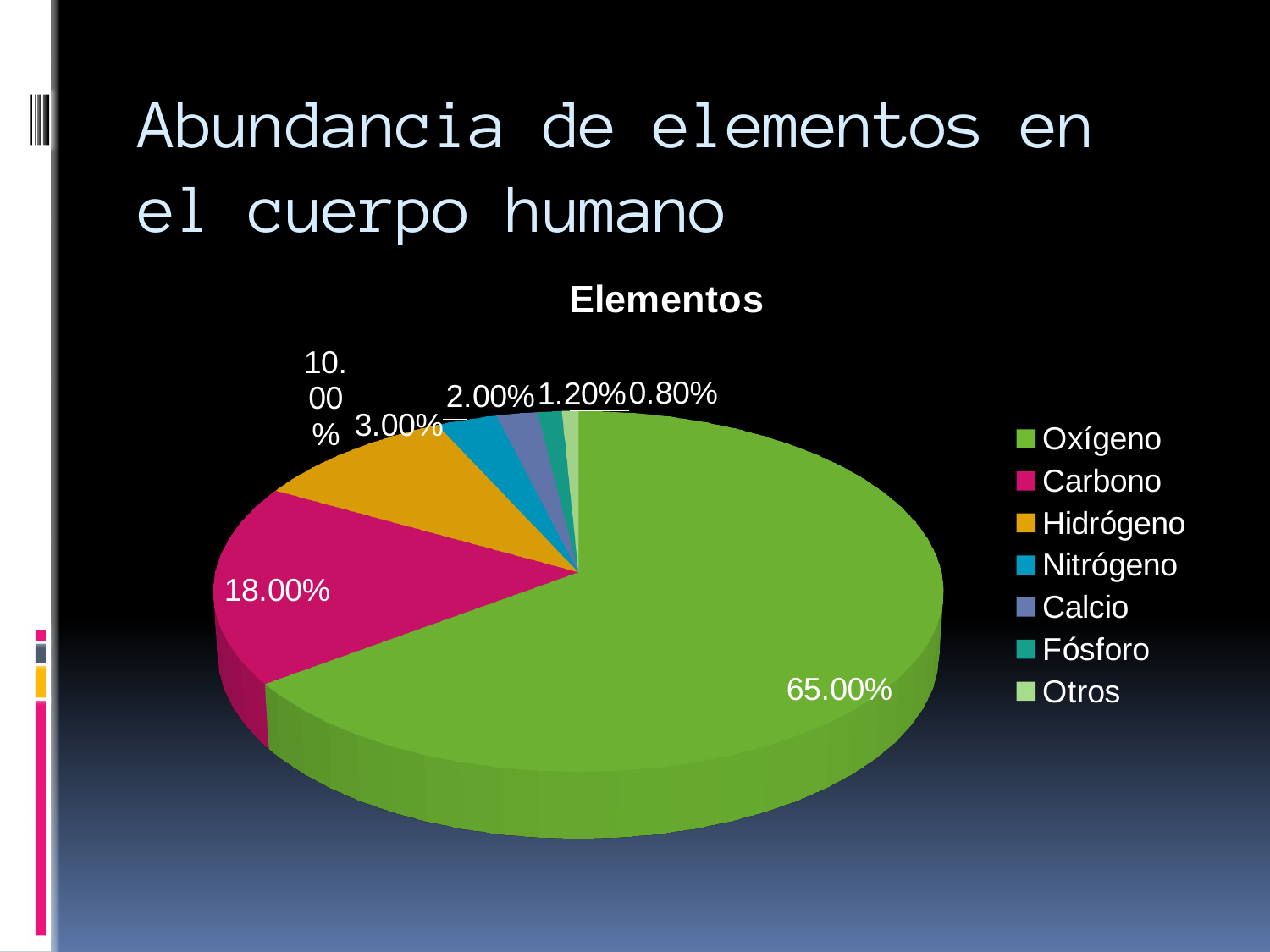

# Abundancia de elementos en el cuerpo humano

[unsupported chart]